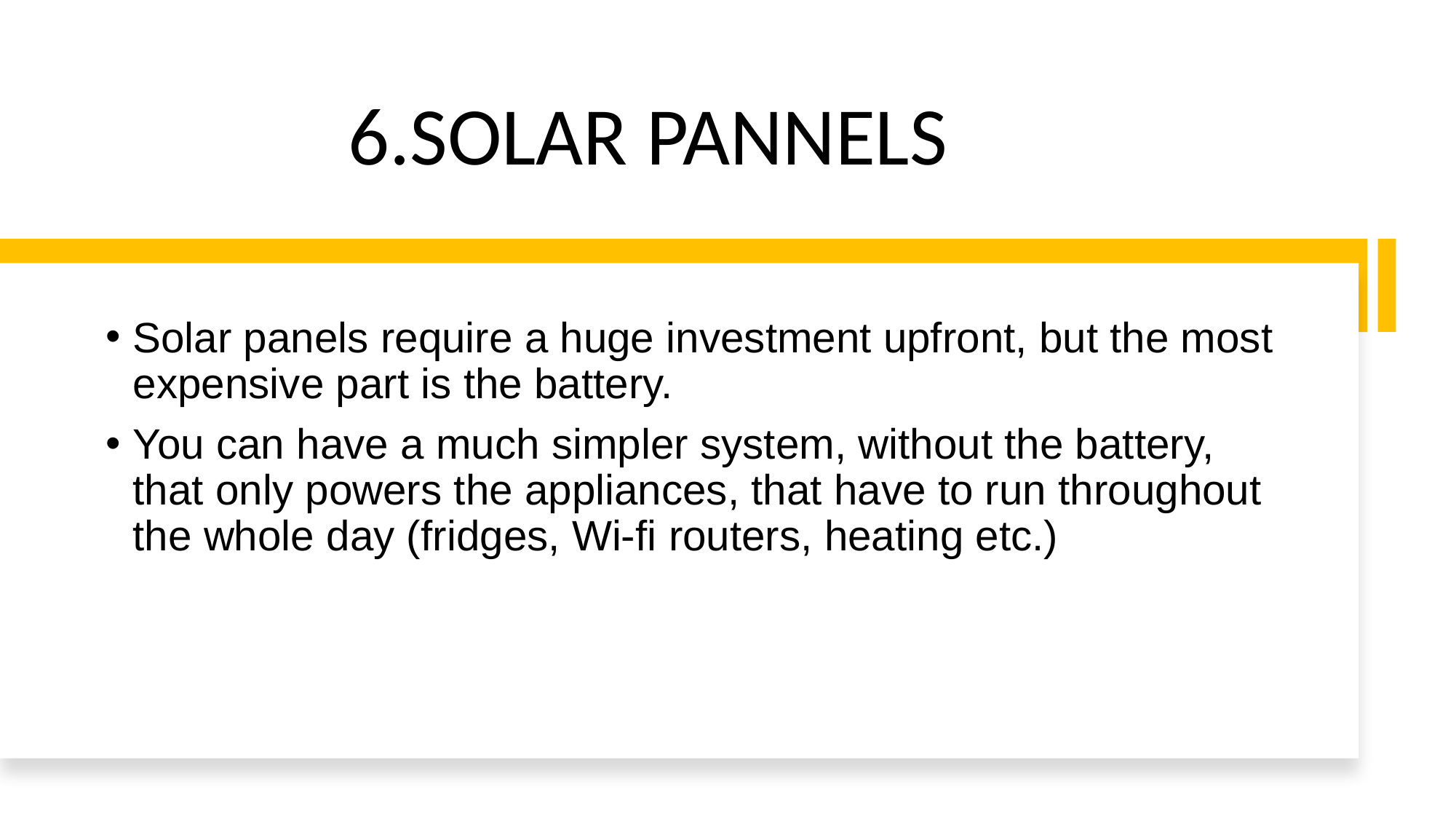

# 6.SOLAR PANNELS

Solar panels require a huge investment upfront, but the most expensive part is the battery.
You can have a much simpler system, without the battery, that only powers the appliances, that have to run throughout the whole day (fridges, Wi-fi routers, heating etc.)